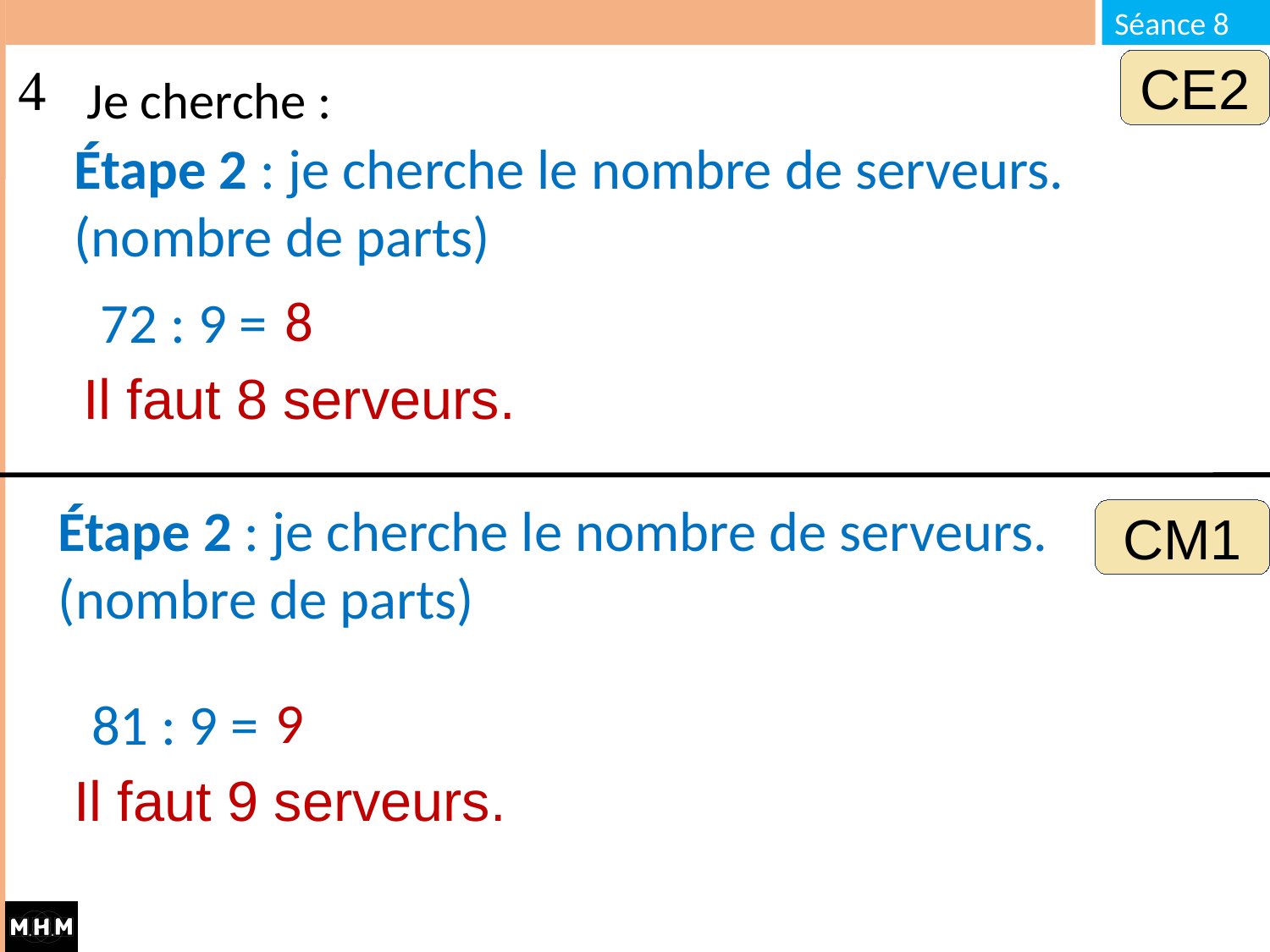

# Je cherche :
CE2
Étape 2 : je cherche le nombre de serveurs. (nombre de parts)
8
72 : 9 =
Il faut 8 serveurs.

Étape 2 : je cherche le nombre de serveurs. (nombre de parts)
CM1
9
81 : 9 =
Il faut 9 serveurs.